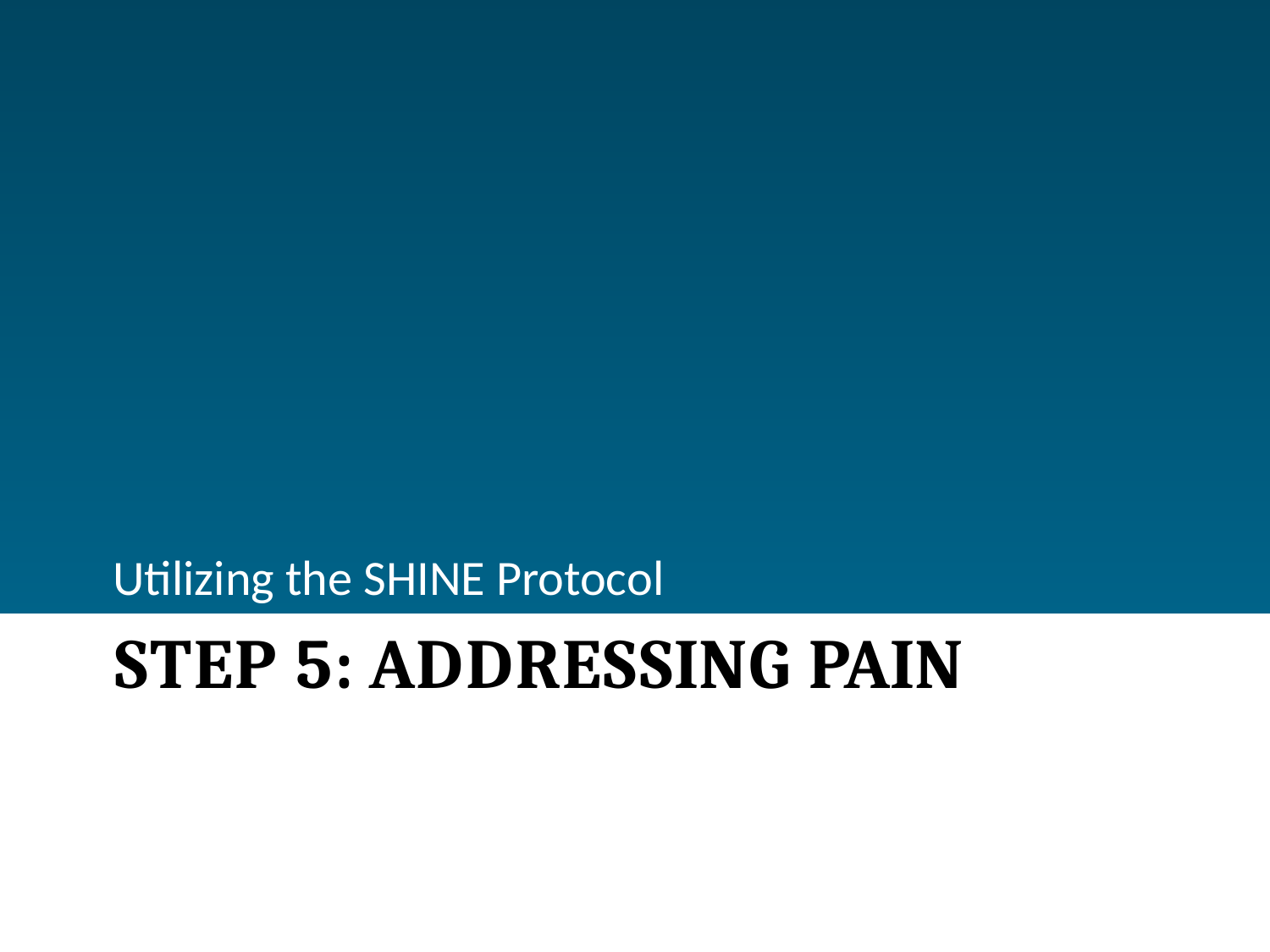

Utilizing the SHINE Protocol
# Step 5: addressing pain